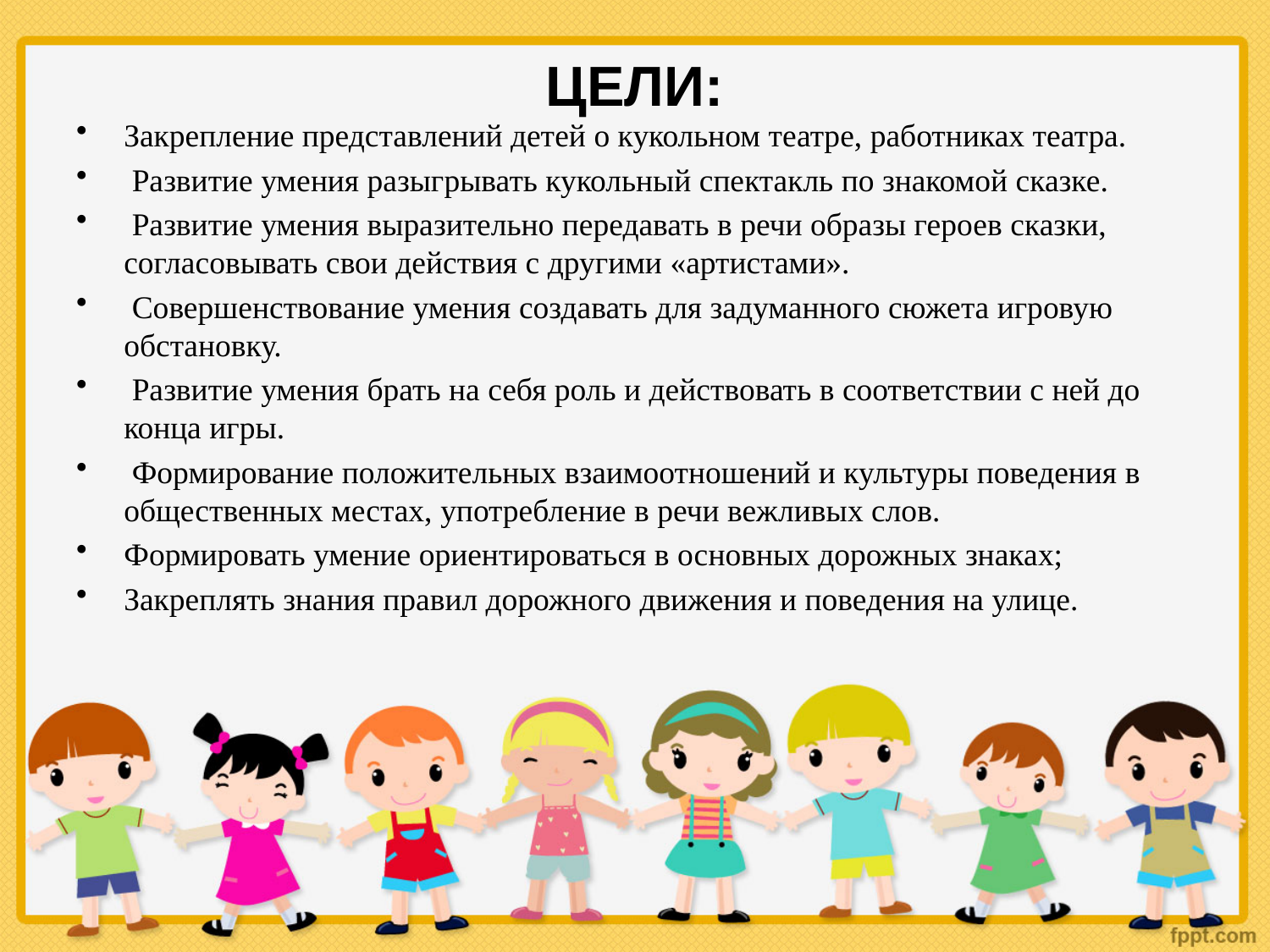

# ЦЕЛИ:
Закрепление представлений детей о кукольном театре, работниках театра.
 Развитие умения разыгрывать кукольный спектакль по знакомой сказке.
 Развитие умения выразительно передавать в речи образы героев сказки, согласовывать свои действия с другими «артистами».
 Совершенствование умения создавать для задуманного сюжета игровую обстановку.
 Развитие умения брать на себя роль и действовать в соответствии с ней до конца игры.
 Формирование положительных взаимоотношений и культуры поведения в общественных местах, употребление в речи вежливых слов.
Формировать умение ориентироваться в основных дорожных знаках;
Закреплять знания правил дорожного движения и поведения на улице.